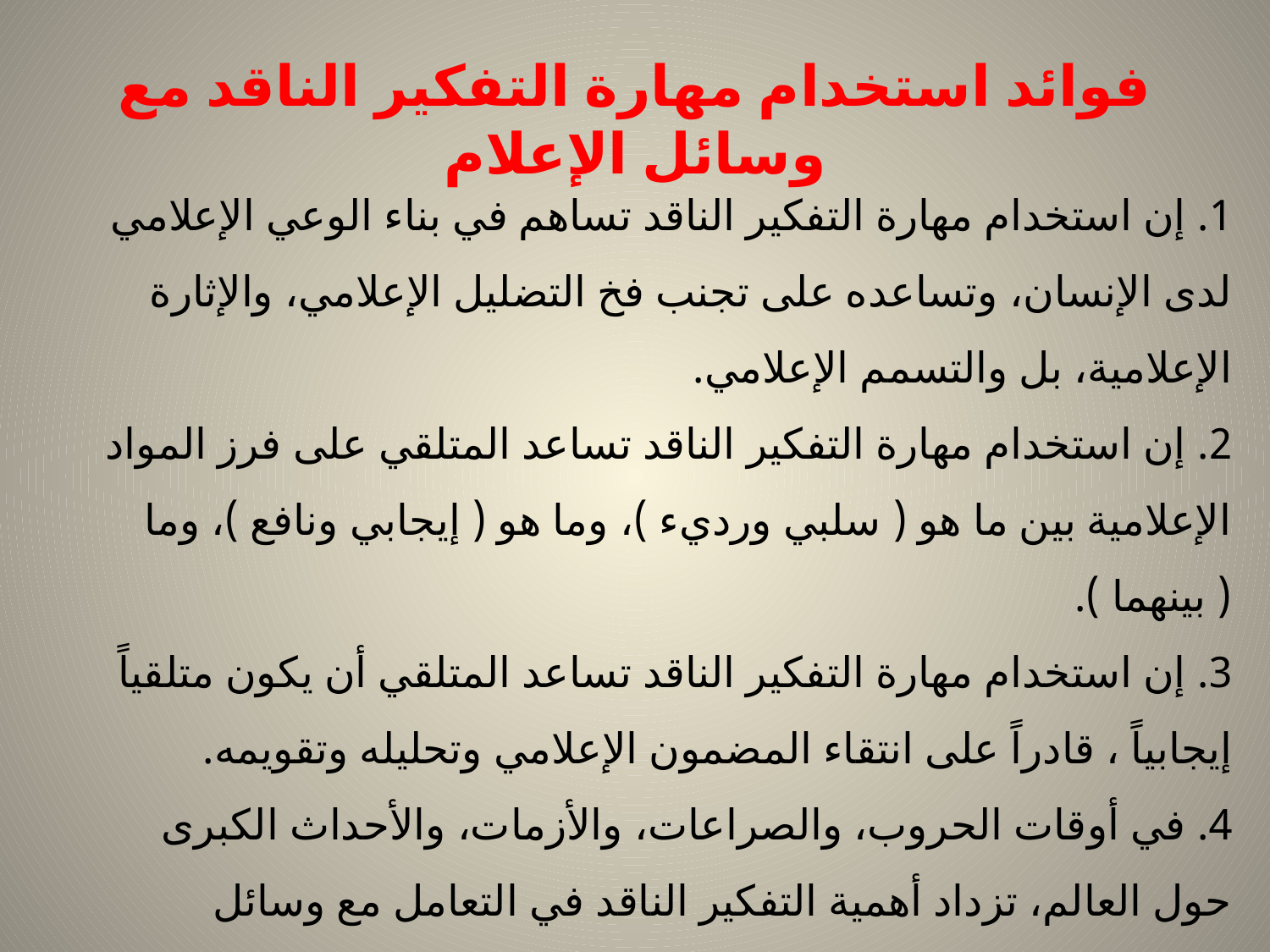

# فوائد استخدام مهارة التفكير الناقد مع وسائل الإعلام
1. إن استخدام مهارة التفكير الناقد تساهم في بناء الوعي الإعلامي لدى الإنسان، وتساعده على تجنب فخ التضليل الإعلامي، والإثارة الإعلامية، بل والتسمم الإعلامي. 
2. إن استخدام مهارة التفكير الناقد تساعد المتلقي على فرز المواد الإعلامية بين ما هو ( سلبي ورديء )، وما هو ( إيجابي ونافع )، وما ( بينهما ).
3. إن استخدام مهارة التفكير الناقد تساعد المتلقي أن يكون متلقياً إيجابياً ، قادراً على انتقاء المضمون الإعلامي وتحليله وتقويمه. 
4. في أوقات الحروب، والصراعات، والأزمات، والأحداث الكبرى حول العالم، تزداد أهمية التفكير الناقد في التعامل مع وسائل الإعلام، وضرورة تفعيل هذه المهارة واستخدامها.